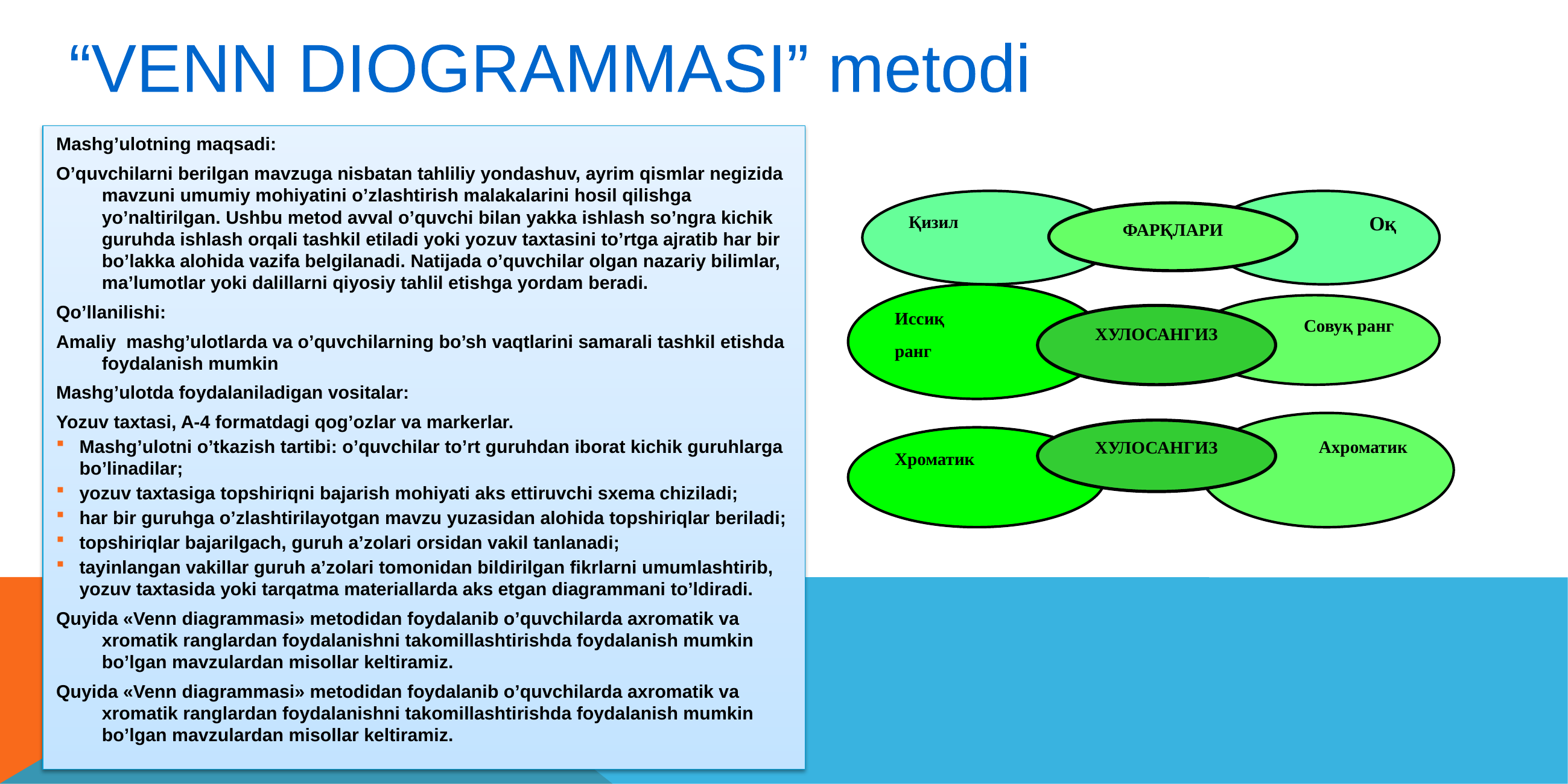

“VENN DIOGRAMMASI” metodi

Mashg’ulotning maqsadi:
O’quvchilarni berilgan mavzuga nisbatan tahliliy yondashuv, ayrim qismlar negizida mavzuni umumiy mohiyatini o’zlashtirish malakalarini hosil qilishga yo’naltirilgan. Ushbu metod avval o’quvchi bilan yakka ishlash so’ngra kichik guruhda ishlash orqali tashkil etiladi yoki yozuv taxtasini to’rtga ajratib har bir bo’lakka alohida vazifa belgilanadi. Natijada o’quvchilar olgan nazariy bilimlar, ma’lumotlar yoki dalillarni qiyosiy tahlil etishga yordam beradi.
Qo’llanilishi:
Amaliy  mashg’ulotlarda va o’quvchilarning bo’sh vaqtlarini samarali tashkil etishda foydalanish mumkin
Mashg’ulotda foydalaniladigan vositalar:
Yozuv taxtasi, A-4 formatdagi qog’ozlar va markerlar.
Mashg’ulotni o’tkazish tartibi: o’quvchilar to’rt guruhdan iborat kichik guruhlarga bo’linadilar;
yozuv taxtasiga topshiriqni bajarish mohiyati aks ettiruvchi sxema chiziladi;
har bir guruhga o’zlashtirilayotgan mavzu yuzasidan alohida topshiriqlar beriladi;
topshiriqlar bajarilgach, guruh a’zolari orsidan vakil tanlanadi;
tayinlangan vakillar guruh a’zolari tomonidan bildirilgan fikrlarni umumlashtirib, yozuv taxtasida yoki tarqatma materiallarda aks etgan diagrammani to’ldiradi.
Quyida «Venn diagrammasi» metodidan foydalanib o’quvchilarda axromatik va xromatik ranglardan foydalanishni takomillashtirishda foydalanish mumkin bo’lgan mavzulardan misollar keltiramiz.
Quyida «Venn diagrammasi» metodidan foydalanib o’quvchilarda axromatik va xromatik ranglardan foydalanishni takomillashtirishda foydalanish mumkin bo’lgan mavzulardan misollar keltiramiz.
Қизил
Оқ
ФАРҚЛАРИ
Иссиқ
ранг
Совуқ ранг
ХУЛОСАНГИЗ
Ахроматик
ХУЛОСАНГИЗ
Хроматик